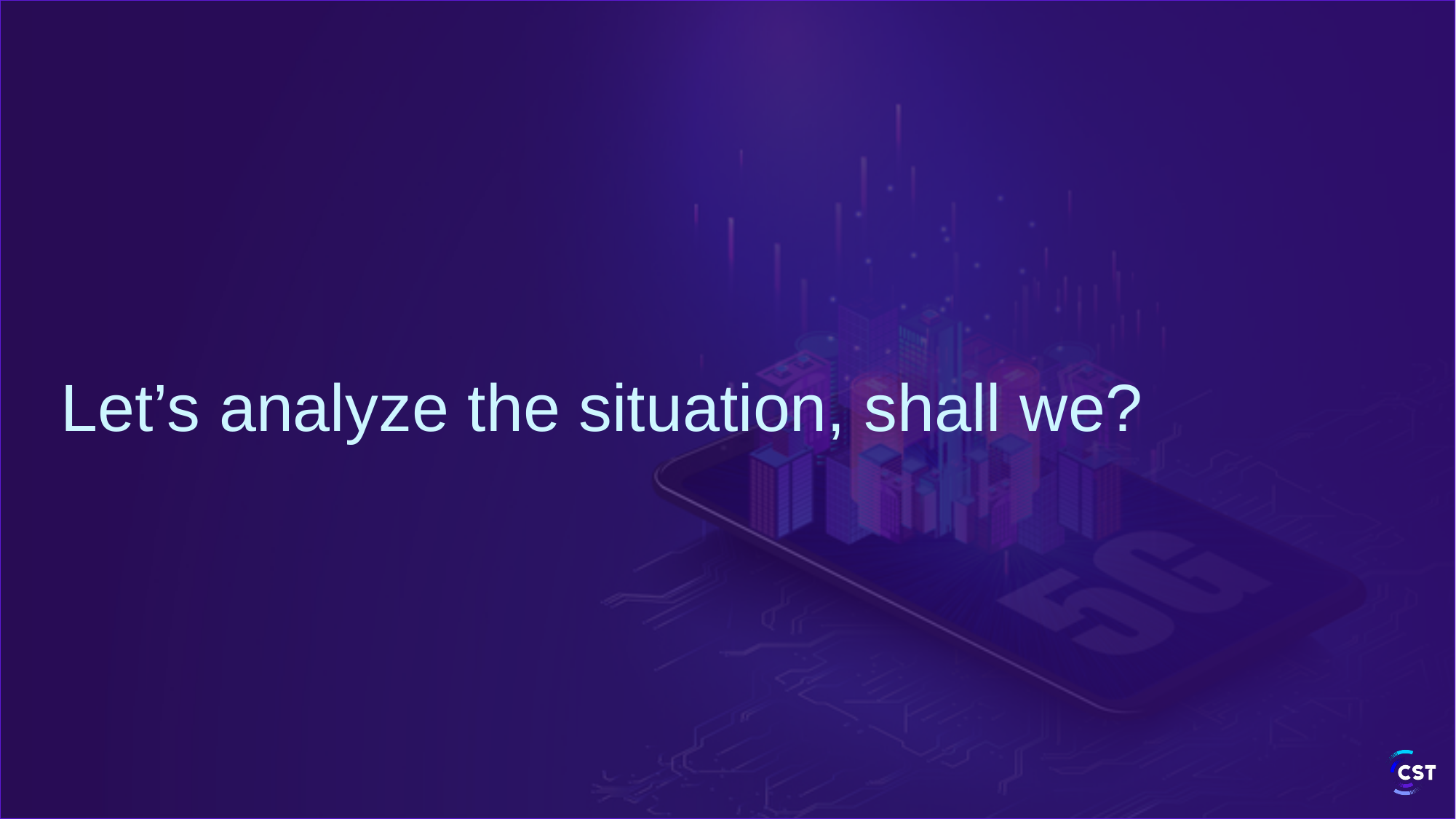

# Let’s analyze the situation, shall we?